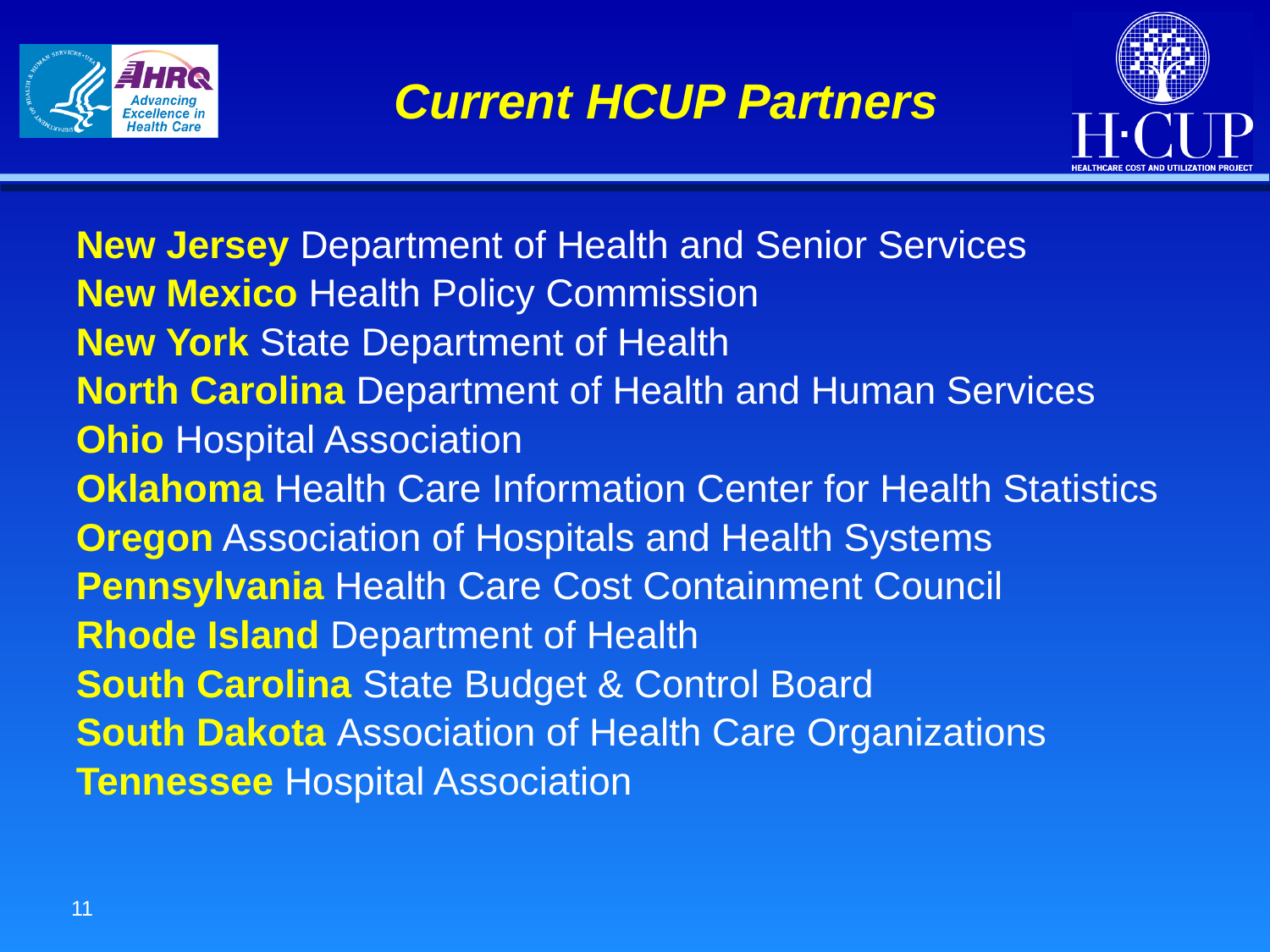

# Current HCUP Partners
New Jersey Department of Health and Senior Services
New Mexico Health Policy Commission
New York State Department of Health
North Carolina Department of Health and Human Services
Ohio Hospital Association
Oklahoma Health Care Information Center for Health Statistics
Oregon Association of Hospitals and Health Systems
Pennsylvania Health Care Cost Containment Council
Rhode Island Department of Health
South Carolina State Budget & Control Board
South Dakota Association of Health Care Organizations
Tennessee Hospital Association
11